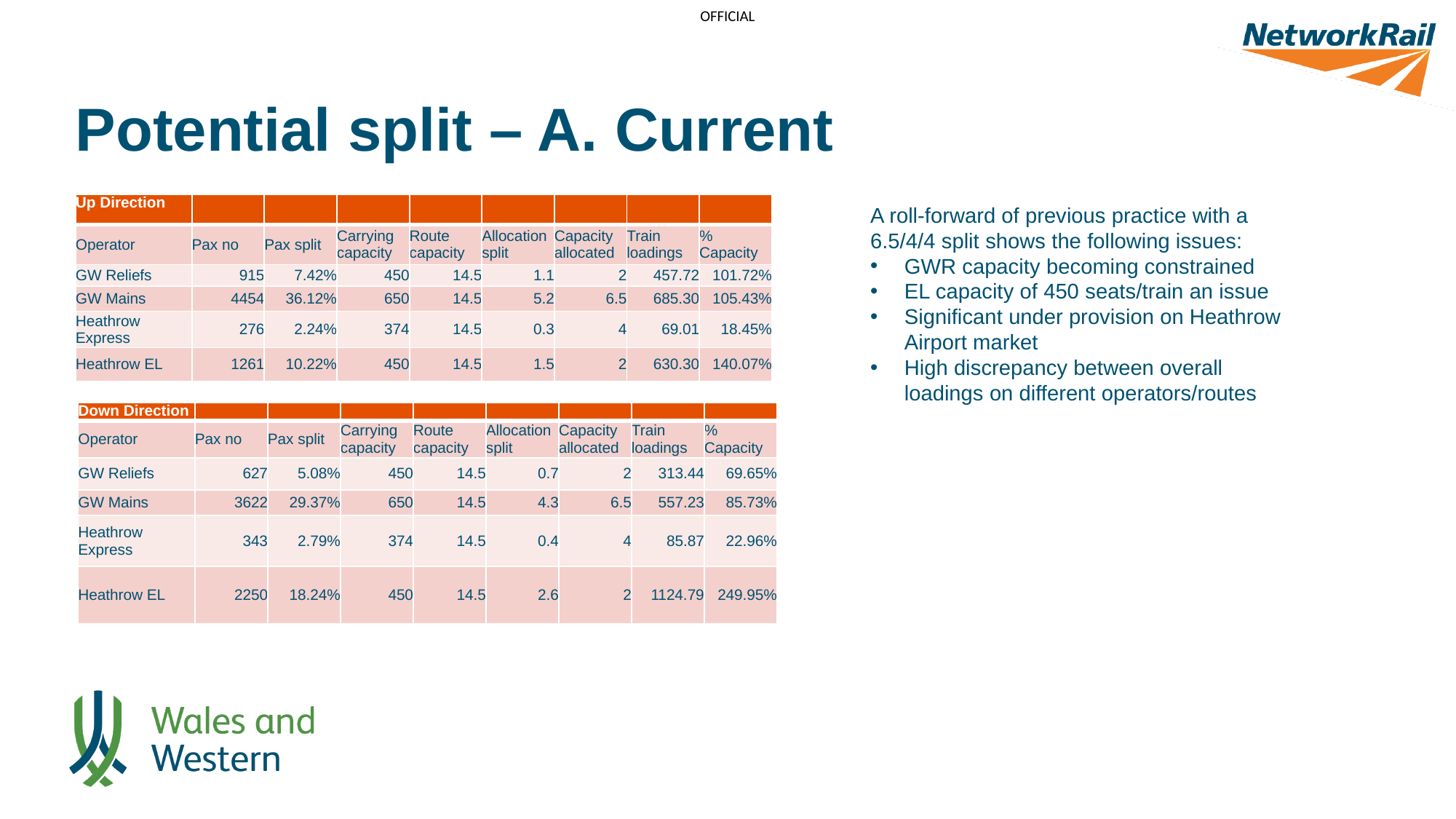

# Potential split – A. Current
| Up Direction |  |  |  |  |  |  |  |  |
| --- | --- | --- | --- | --- | --- | --- | --- | --- |
| Operator | Pax no | Pax split | Carrying capacity | Route capacity | Allocation split | Capacity allocated | Train loadings | % Capacity |
| GW Reliefs | 915 | 7.42% | 450 | 14.5 | 1.1 | 2 | 457.72 | 101.72% |
| GW Mains | 4454 | 36.12% | 650 | 14.5 | 5.2 | 6.5 | 685.30 | 105.43% |
| Heathrow Express | 276 | 2.24% | 374 | 14.5 | 0.3 | 4 | 69.01 | 18.45% |
| Heathrow EL | 1261 | 10.22% | 450 | 14.5 | 1.5 | 2 | 630.30 | 140.07% |
A roll-forward of previous practice with a 6.5/4/4 split shows the following issues:
GWR capacity becoming constrained
EL capacity of 450 seats/train an issue
Significant under provision on Heathrow Airport market
High discrepancy between overall loadings on different operators/routes
| Down Direction |  |  |  |  |  |  |  |  |
| --- | --- | --- | --- | --- | --- | --- | --- | --- |
| Operator | Pax no | Pax split | Carrying capacity | Route capacity | Allocation split | Capacity allocated | Train loadings | % Capacity |
| GW Reliefs | 627 | 5.08% | 450 | 14.5 | 0.7 | 2 | 313.44 | 69.65% |
| GW Mains | 3622 | 29.37% | 650 | 14.5 | 4.3 | 6.5 | 557.23 | 85.73% |
| Heathrow Express | 343 | 2.79% | 374 | 14.5 | 0.4 | 4 | 85.87 | 22.96% |
| Heathrow EL | 2250 | 18.24% | 450 | 14.5 | 2.6 | 2 | 1124.79 | 249.95% |